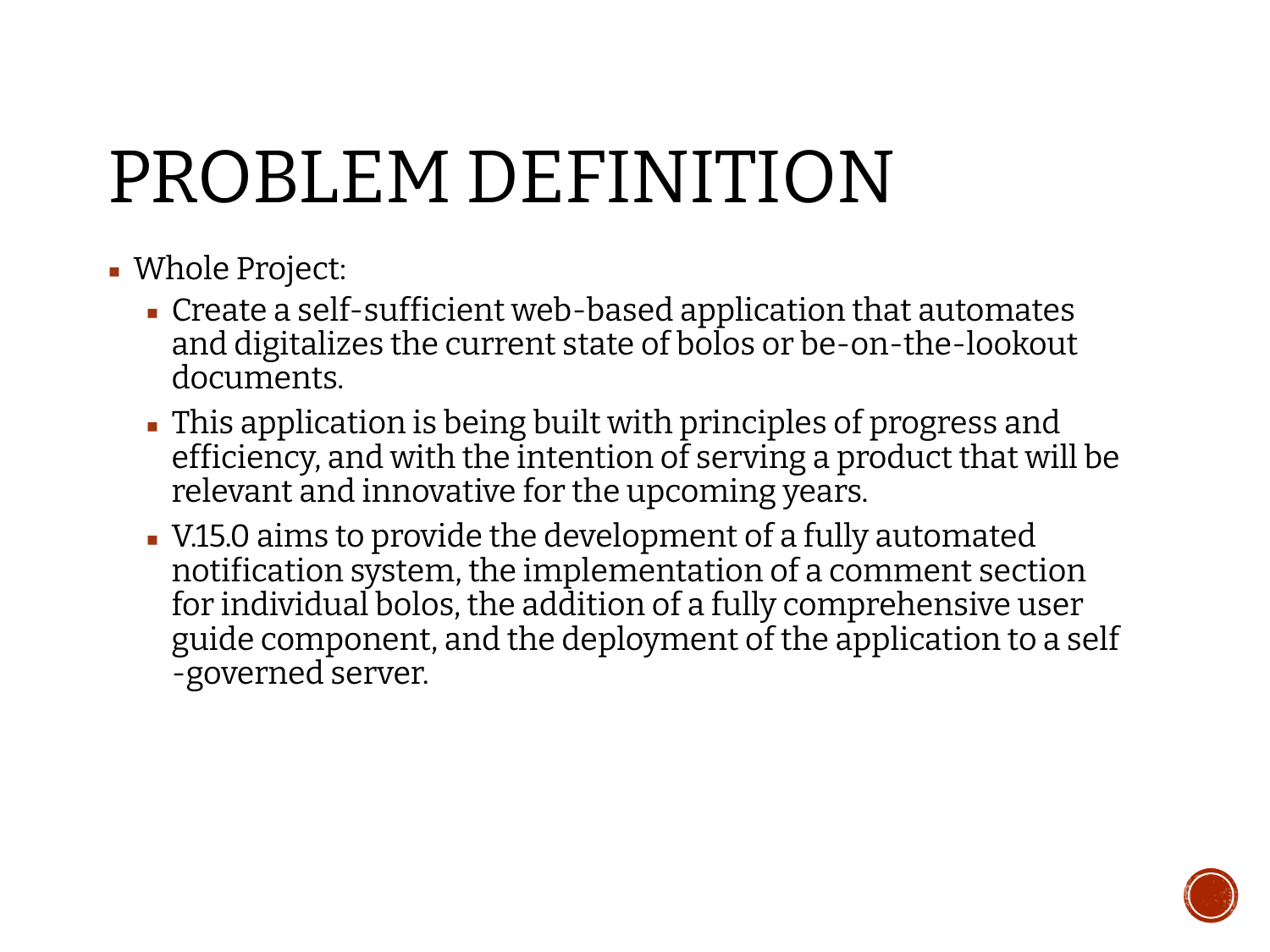

# PROBLEM DEFINITION
Whole Project:
Create a self-sufficient web-based application that automates and digitalizes the current state of bolos or be-on-the-lookout documents.
This application is being built with principles of progress and efficiency, and with the intention of serving a product that will be relevant and innovative for the upcoming years.
V.15.0 aims to provide the development of a fully automated notification system, the implementation of a comment section for individual bolos, the addition of a fully comprehensive user guide component, and the deployment of the application to a self -governed server.